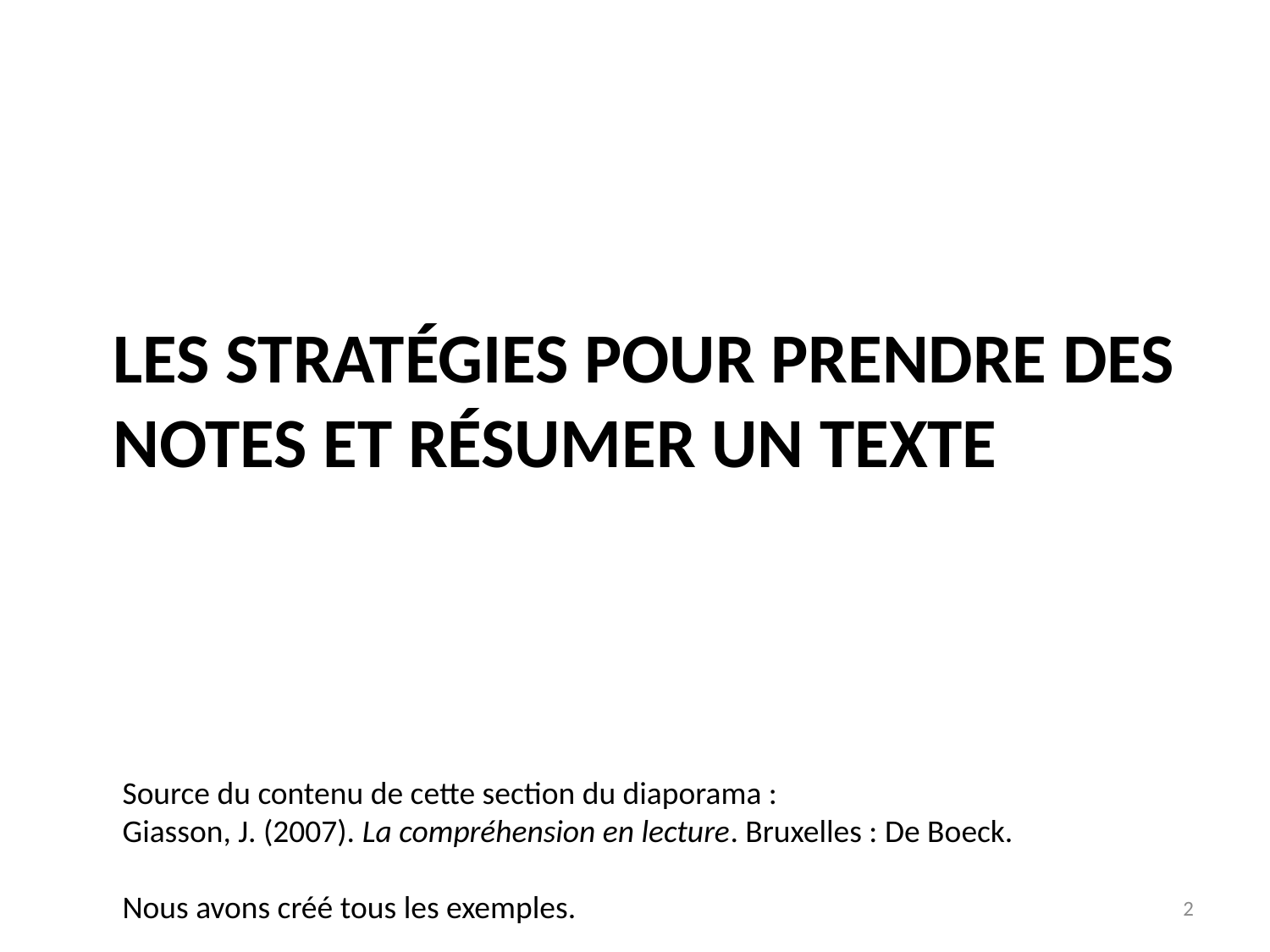

# Les stratégies pour prendre des notes et résumer un texte
Source du contenu de cette section du diaporama :
Giasson, J. (2007). La compréhension en lecture. Bruxelles : De Boeck.

Nous avons créé tous les exemples.
2